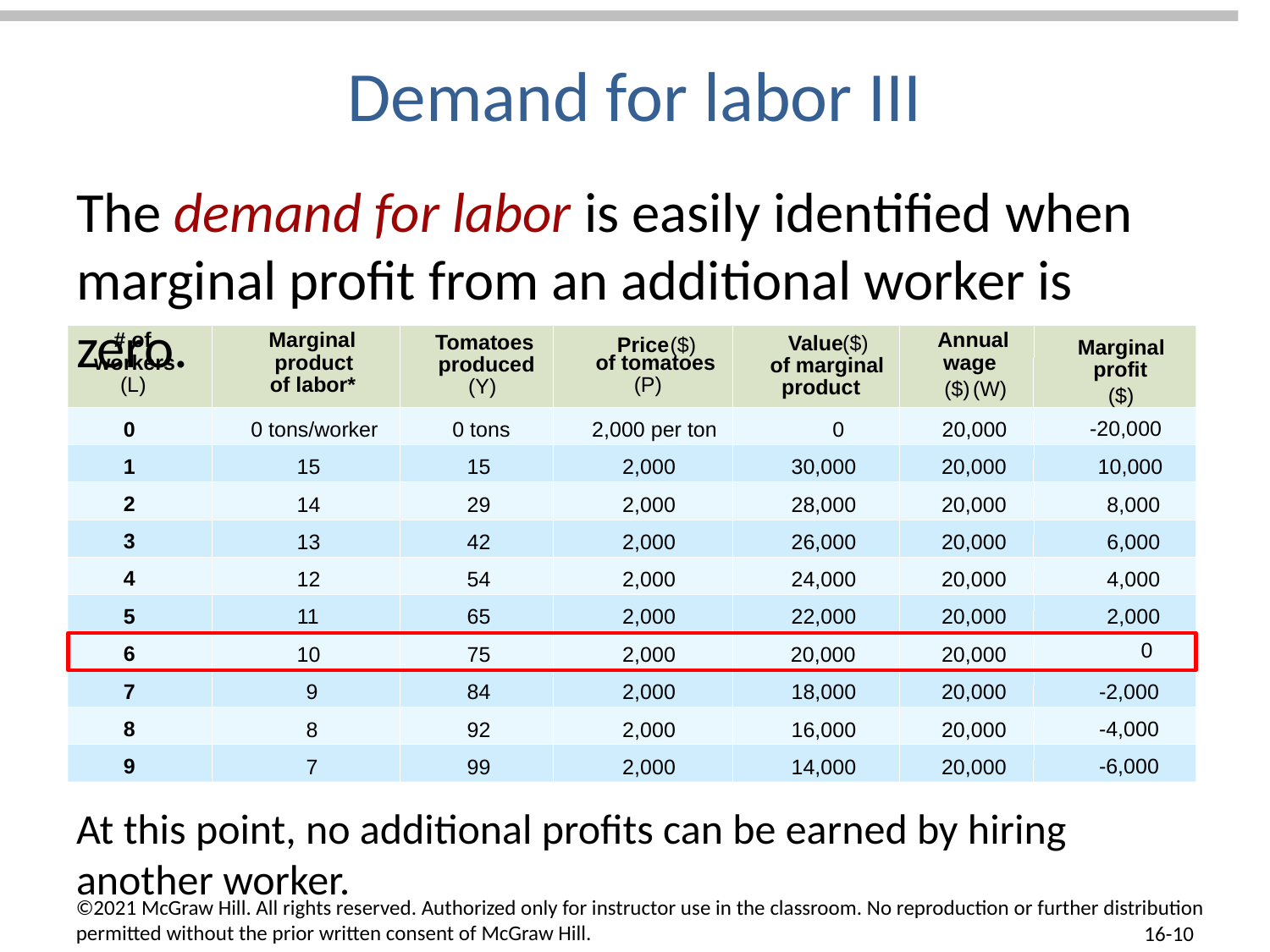

# Demand for labor III

The demand for labor is easily identified when marginal profit from an additional worker is zero.

# of
Marginal
Annual
Tomatoes
($)
Value
($)
Price
Marginal
workers
product
of tomatoes
wage
produced
of marginal
profit
(L)
of labor*
(P)
(Y)
product
($)
(W)
($)

-20,000
0
2,000 per ton
0 tons/worker
0 tons
0
20,000

1
15
15
2,000
30,000
20,000
10,000

2
14
29
2,000
28,000
20,000
8,000

3
13
42
2,000
26,000
20,000
6,000

4
12
54
2,000
24,000
20,000
4,000

5
11
65
2,000
22,000
20,000
2,000

0
6
10
75
2,000
20,0
00
20,000

-2,000
7
9
84
2,000
18,000
20,000

-4,000
8
8
92
2,000
16,000
20,000

-6,000
9
7
99
2,000
14,000
20,000
At this point, no additional profits can be earned by hiring another worker.